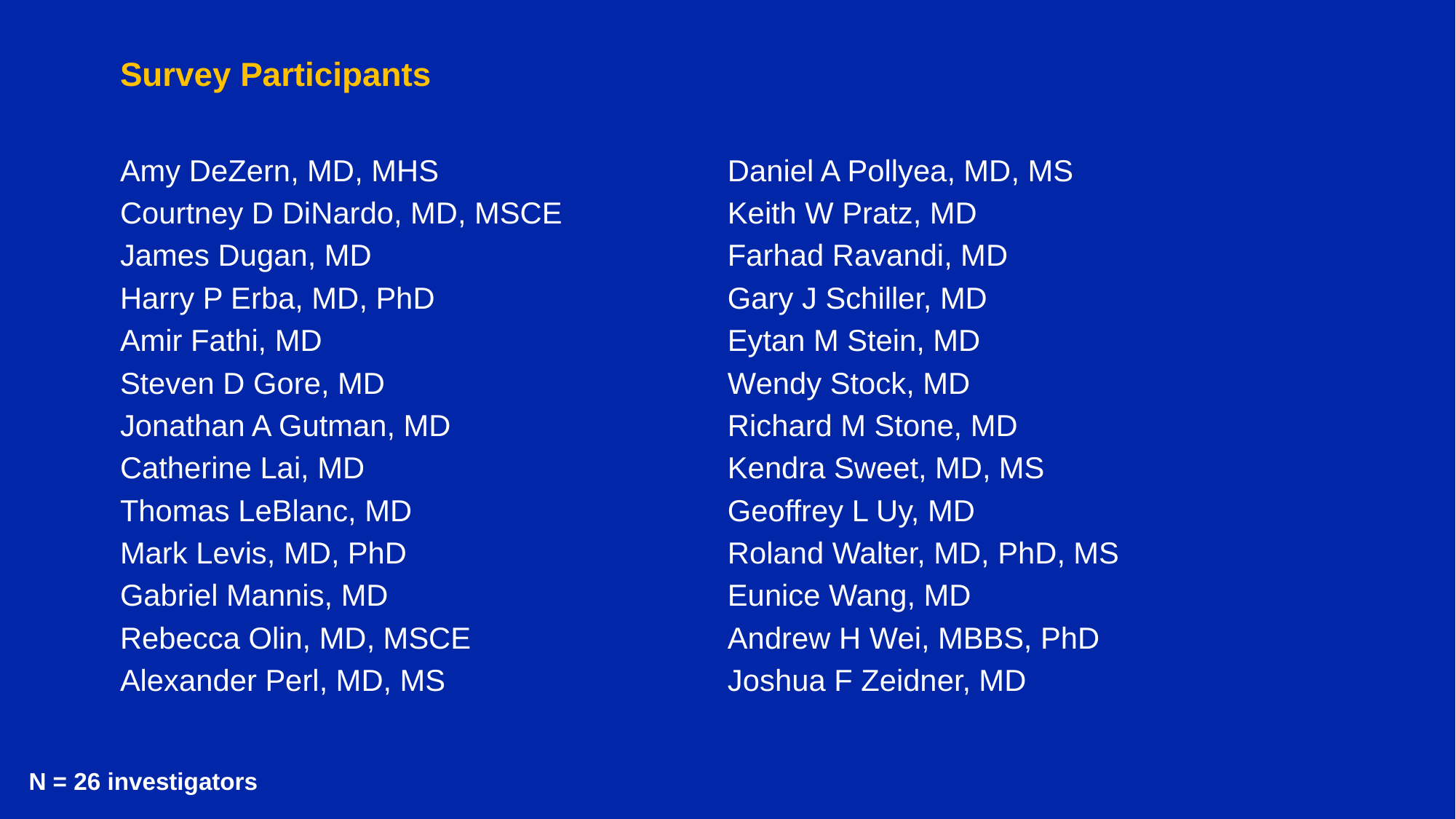

# Survey Participants
Amy DeZern, MD, MHS
Courtney D DiNardo, MD, MSCE
James Dugan, MD
Harry P Erba, MD, PhD
Amir Fathi, MD
Steven D Gore, MD
Jonathan A Gutman, MD
Catherine Lai, MD
Thomas LeBlanc, MD
Mark Levis, MD, PhD
Gabriel Mannis, MD
Rebecca Olin, MD, MSCE
Alexander Perl, MD, MS
Daniel A Pollyea, MD, MS
Keith W Pratz, MD
Farhad Ravandi, MD
Gary J Schiller, MD
Eytan M Stein, MD
Wendy Stock, MD
Richard M Stone, MD
Kendra Sweet, MD, MS
Geoffrey L Uy, MD
Roland Walter, MD, PhD, MS
Eunice Wang, MD
Andrew H Wei, MBBS, PhD
Joshua F Zeidner, MD
N = 26 investigators